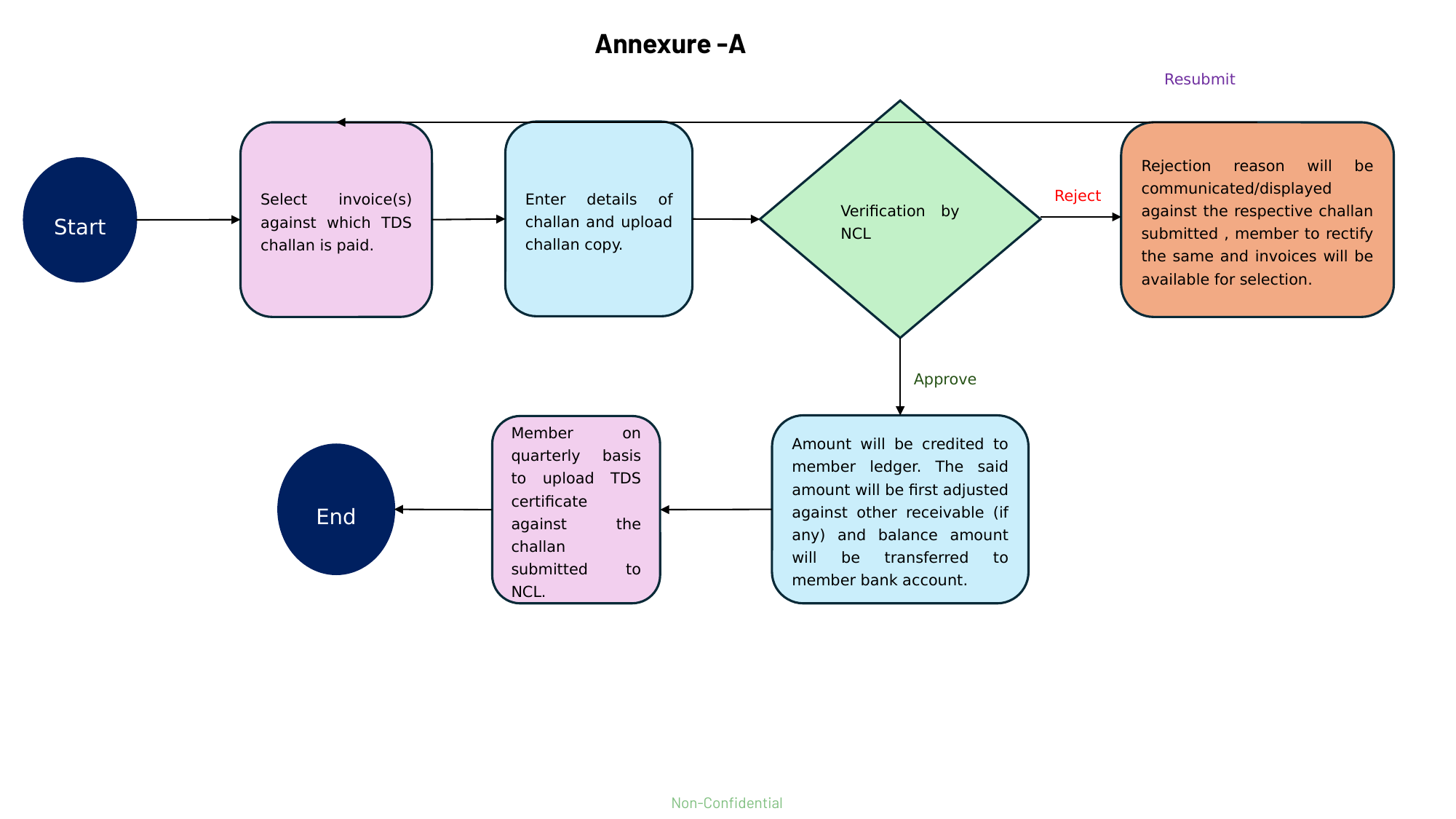

| Annexure -A |
| --- |
Resubmit
Verification by NCL
Enter details of challan and upload challan copy.
Rejection reason will be communicated/displayed against the respective challan submitted , member to rectify the same and invoices will be available for selection.
Select invoice(s) against which TDS challan is paid.
Start
Amount will be credited to member ledger. The said amount will be first adjusted against other receivable (if any) and balance amount will be transferred to member bank account.
Member on quarterly basis to upload TDS certificate against the challan submitted to NCL.
End
Reject
Approve